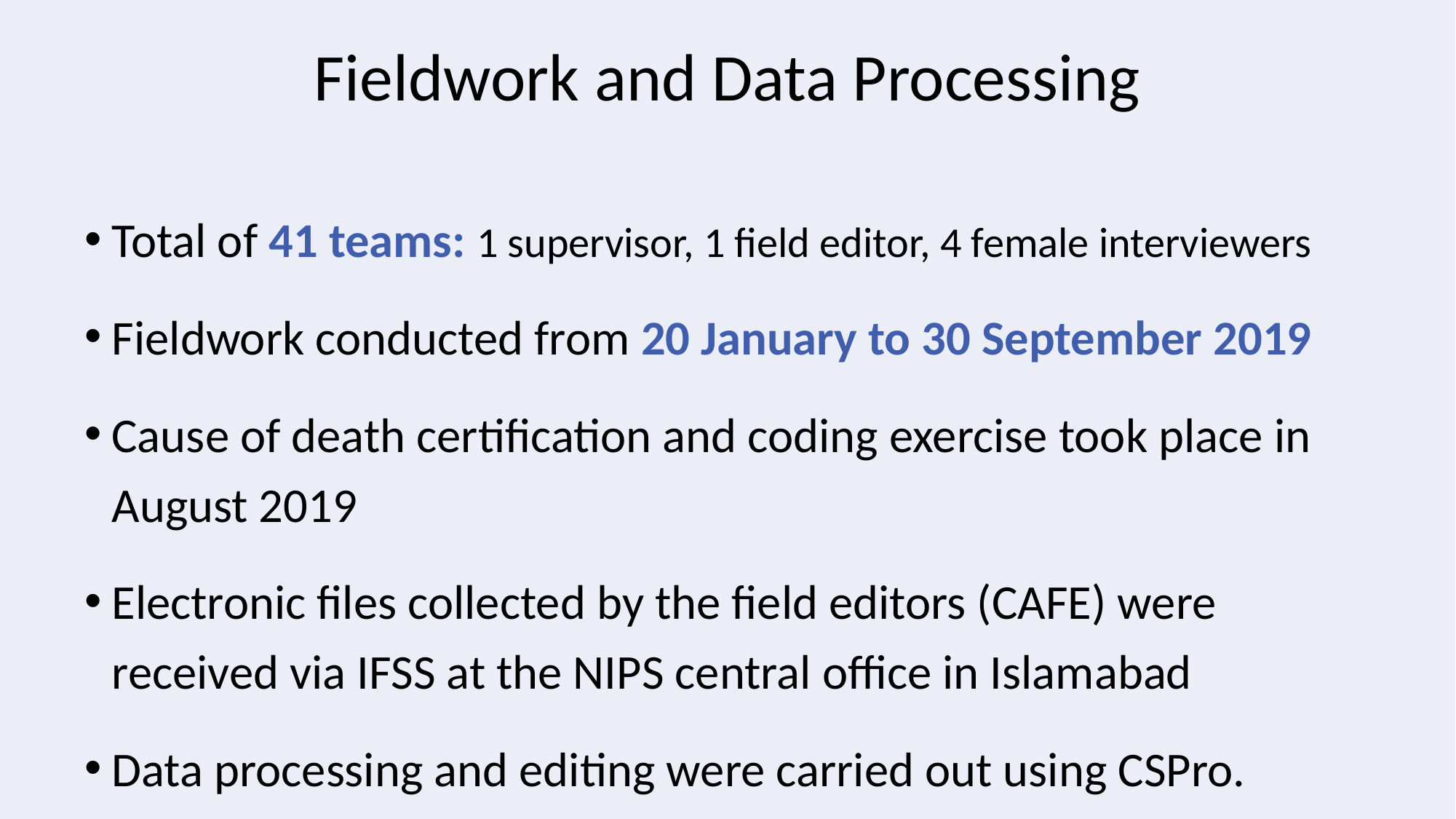

# Fieldwork and Data Processing
Total of 41 teams: 1 supervisor, 1 field editor, 4 female interviewers
Fieldwork conducted from 20 January to 30 September 2019
Cause of death certification and coding exercise took place in August 2019
Electronic files collected by the field editors (CAFE) were received via IFSS at the NIPS central office in Islamabad
Data processing and editing were carried out using CSPro.